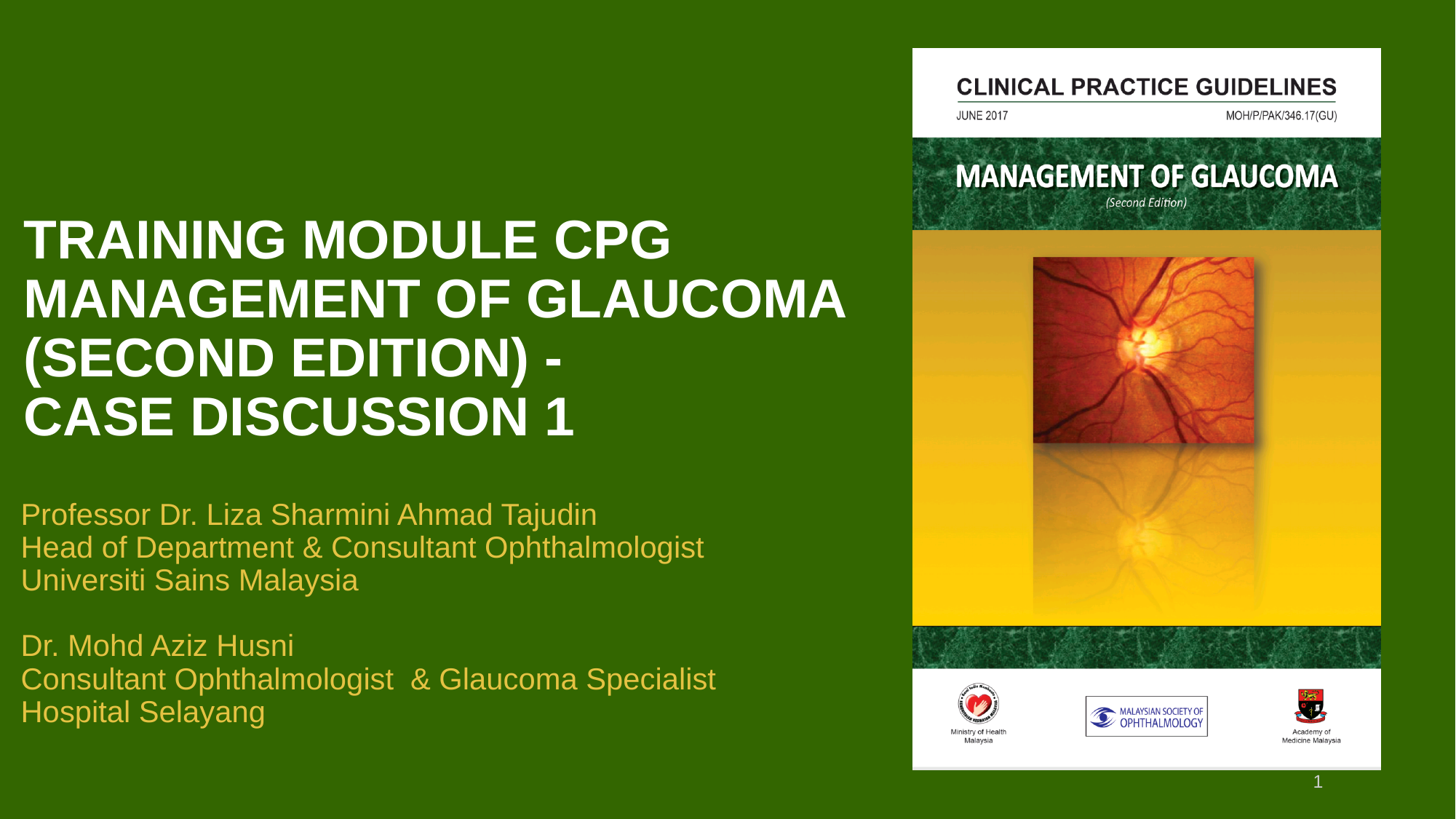

# Training Module CPG Management of Glaucoma (SECOND EDITION) - Case Discussion 1
Professor Dr. Liza Sharmini Ahmad Tajudin
Head of Department & Consultant Ophthalmologist
Universiti Sains Malaysia

Dr. Mohd Aziz Husni
Consultant Ophthalmologist  & Glaucoma Specialist
Hospital Selayang

1